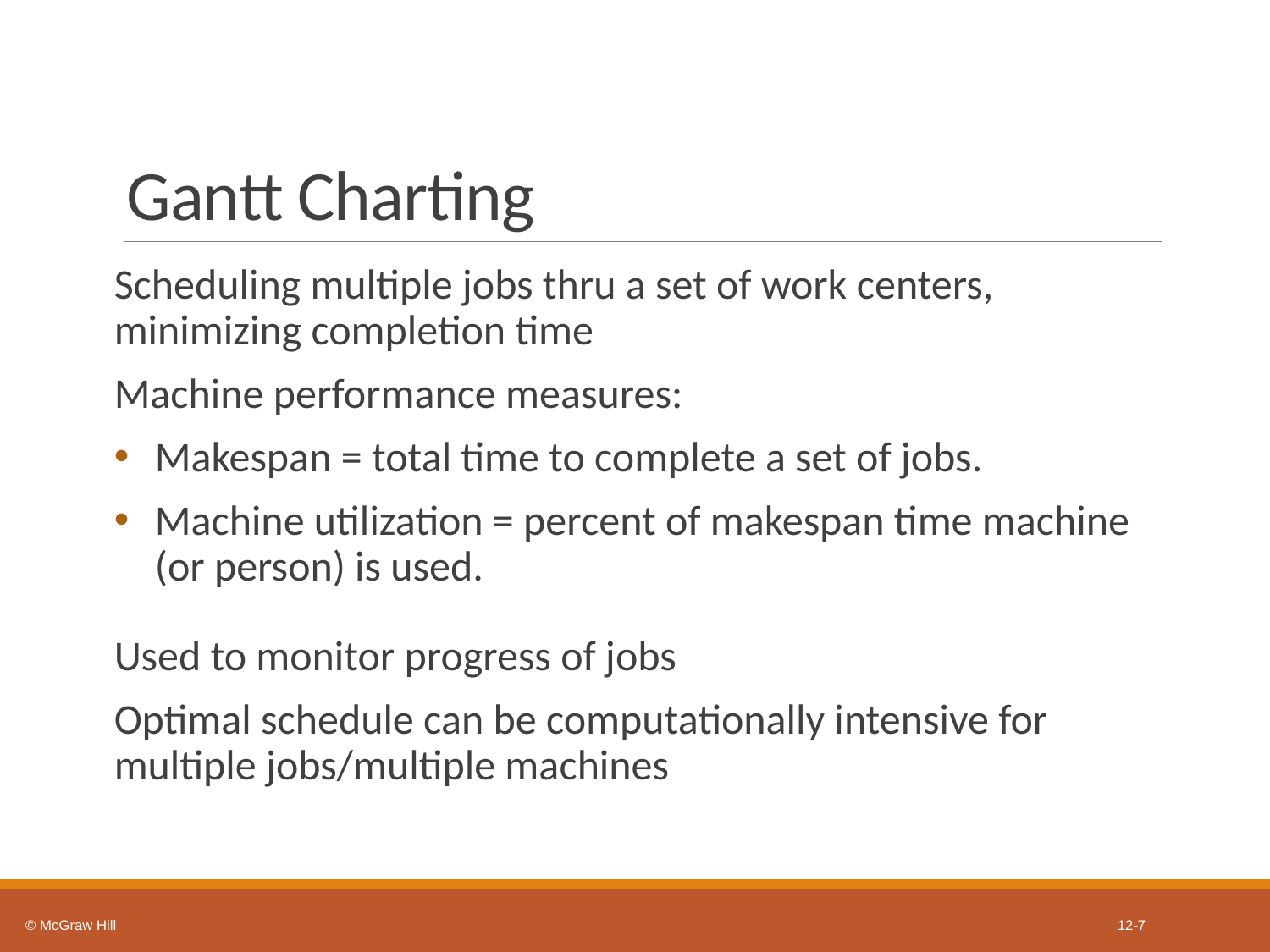

# Gantt Charting
Scheduling multiple jobs thru a set of work centers, minimizing completion time
Machine performance measures:
Makespan = total time to complete a set of jobs.
Machine utilization = percent of makespan time machine (or person) is used.
Used to monitor progress of jobs
Optimal schedule can be computationally intensive for multiple jobs/multiple machines